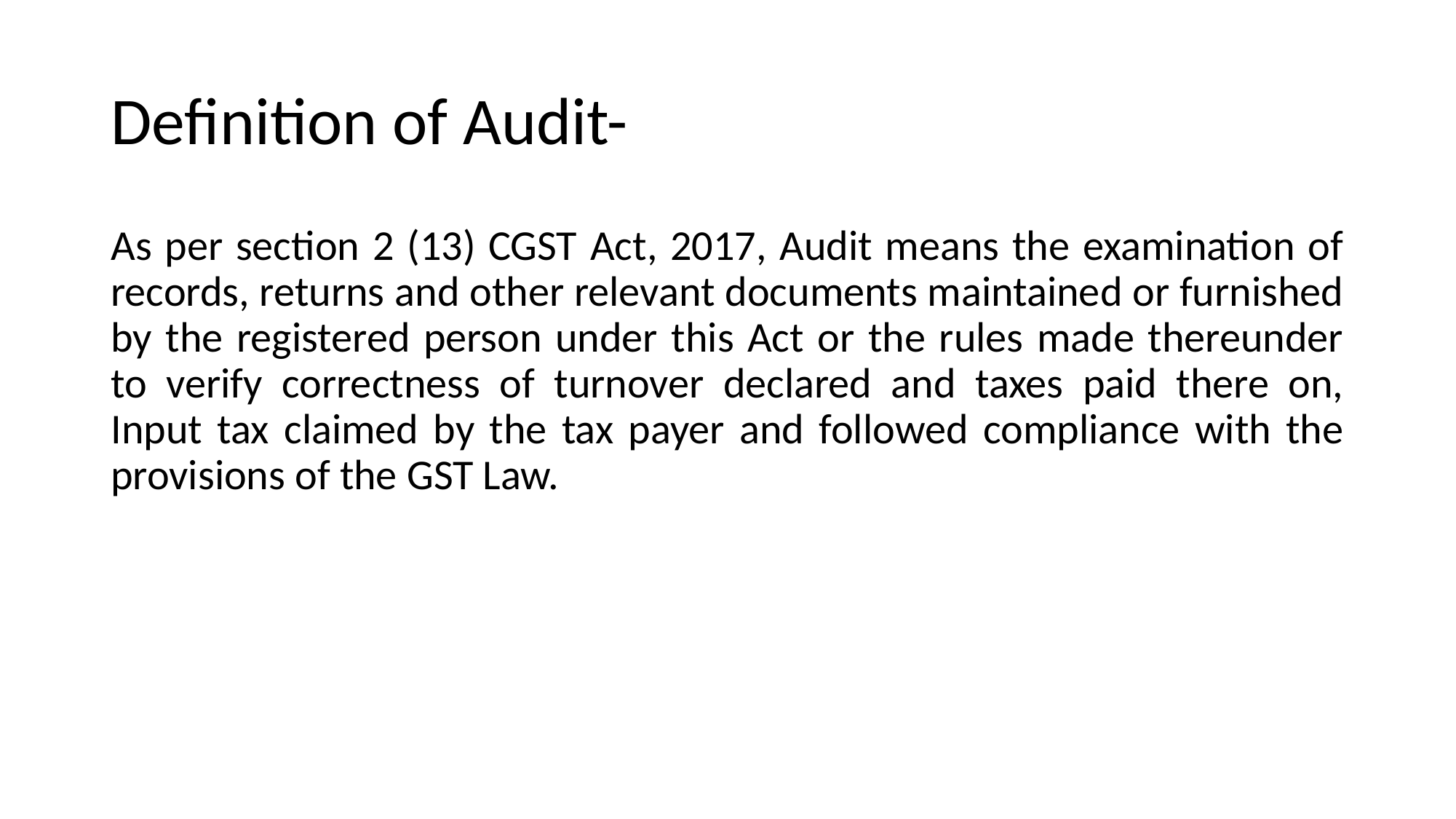

# Definition of Audit-
As per section 2 (13) CGST Act, 2017, Audit means the examination of records, returns and other relevant documents maintained or furnished by the registered person under this Act or the rules made thereunder to verify correctness of turnover declared and taxes paid there on, Input tax claimed by the tax payer and followed compliance with the provisions of the GST Law.